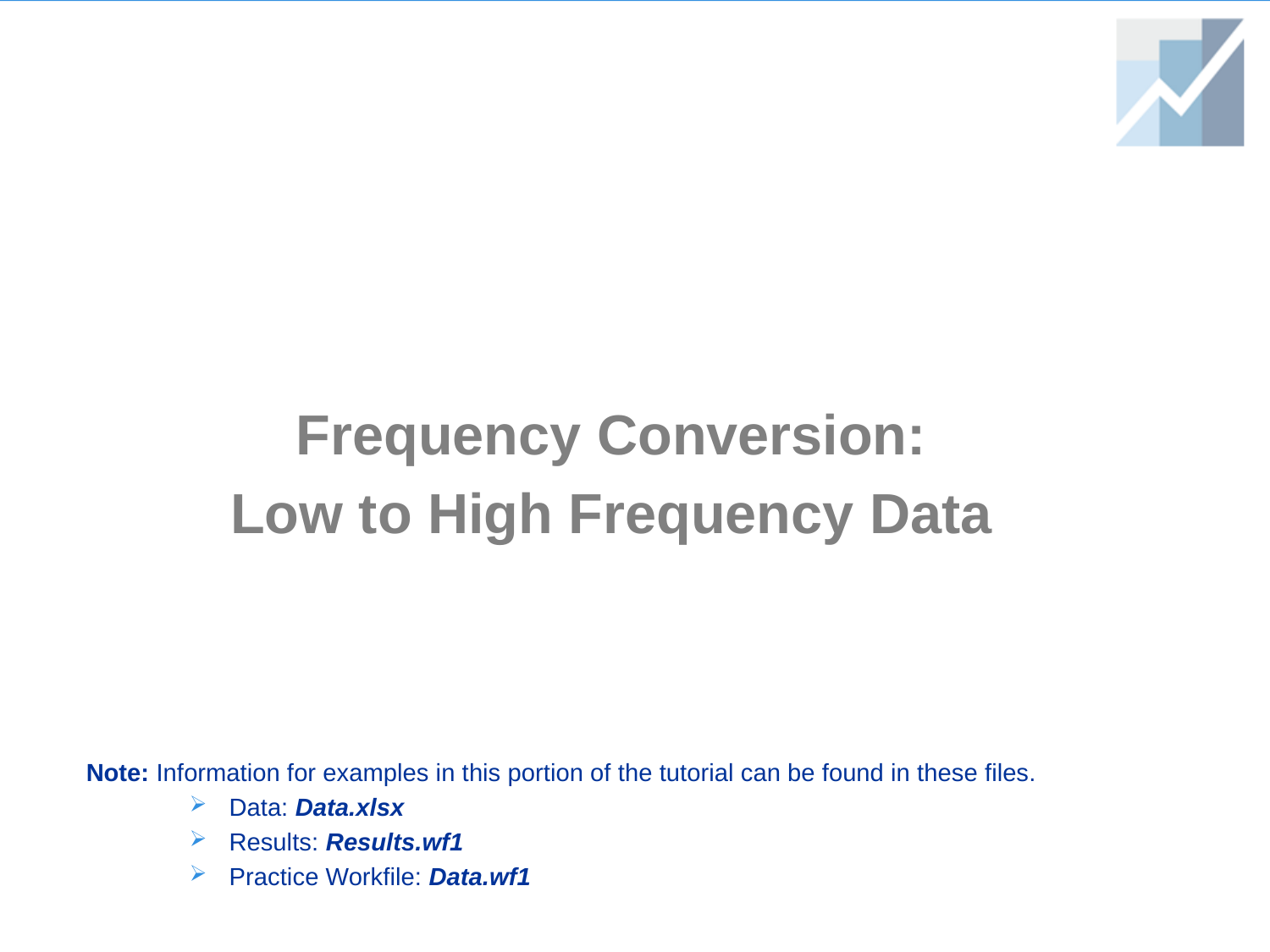

Frequency Conversion:
Low to High Frequency Data
Note: Information for examples in this portion of the tutorial can be found in these files.
Data: Data.xlsx
Results: Results.wf1
Practice Workfile: Data.wf1